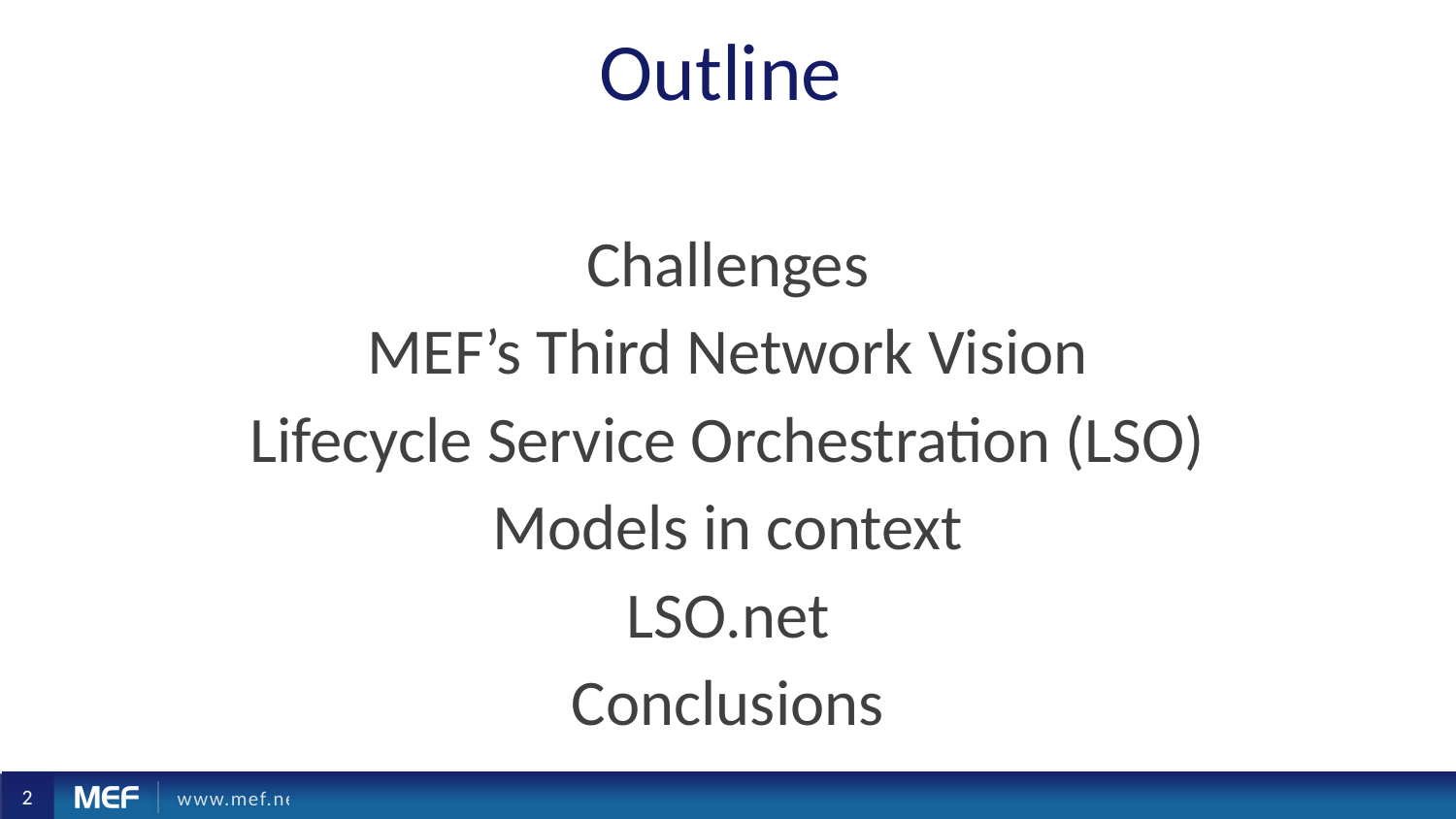

# Outline
Challenges
MEF’s Third Network Vision
Lifecycle Service Orchestration (LSO)
Models in context
LSO.net
Conclusions

2